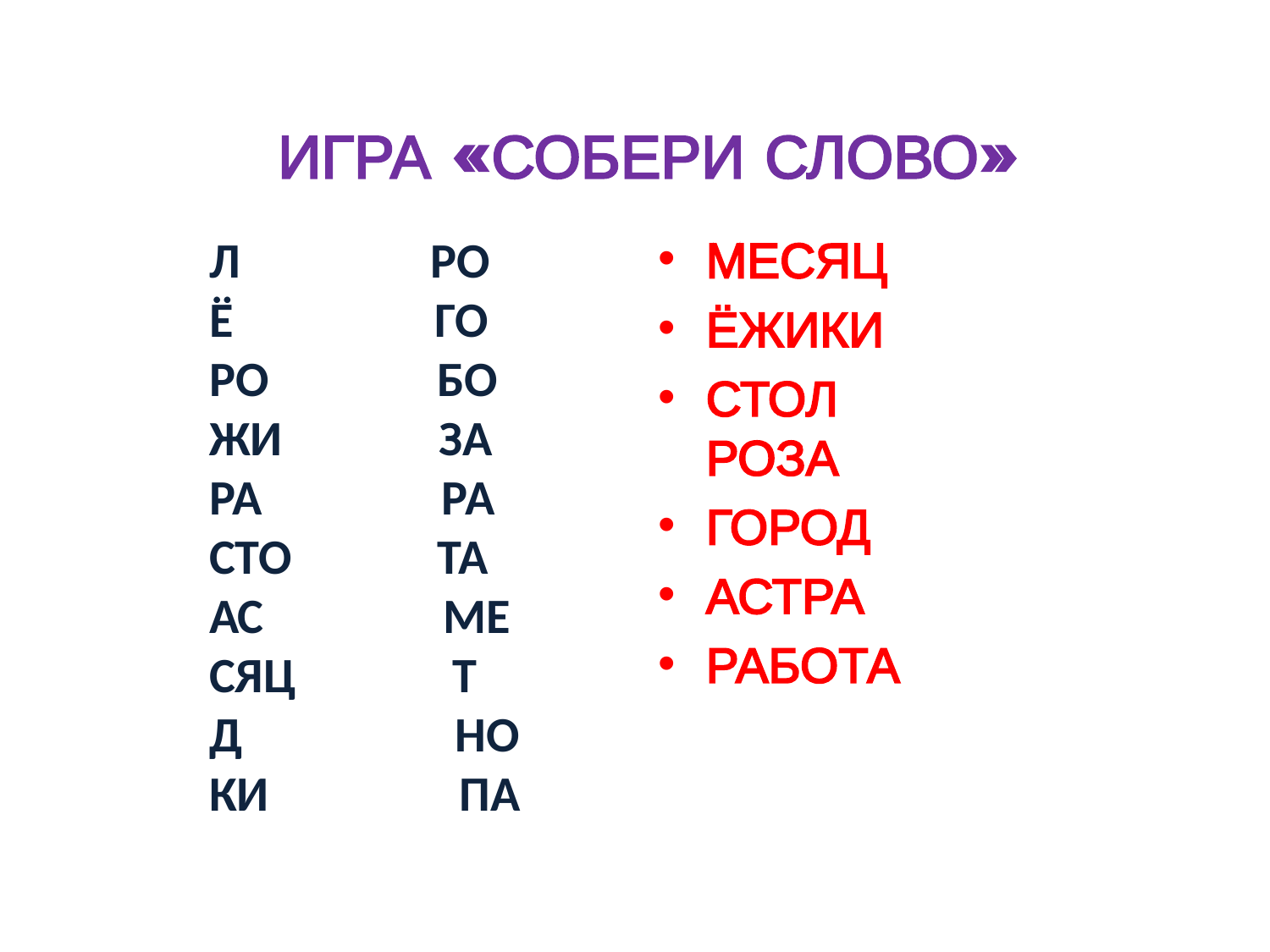

# ИГРА «СОБЕРИ СЛОВО»
	Л                 РО
Ё                  ГО
РО               БО
ЖИ              ЗА
РА                РА
СТО             ТА
АС                МЕ
СЯЦ              Т
Д                   НО
КИ                 ПА
МЕСЯЦ
ЁЖИКИ
СТОЛ
РОЗА
ГОРОД
АСТРА
РАБОТА